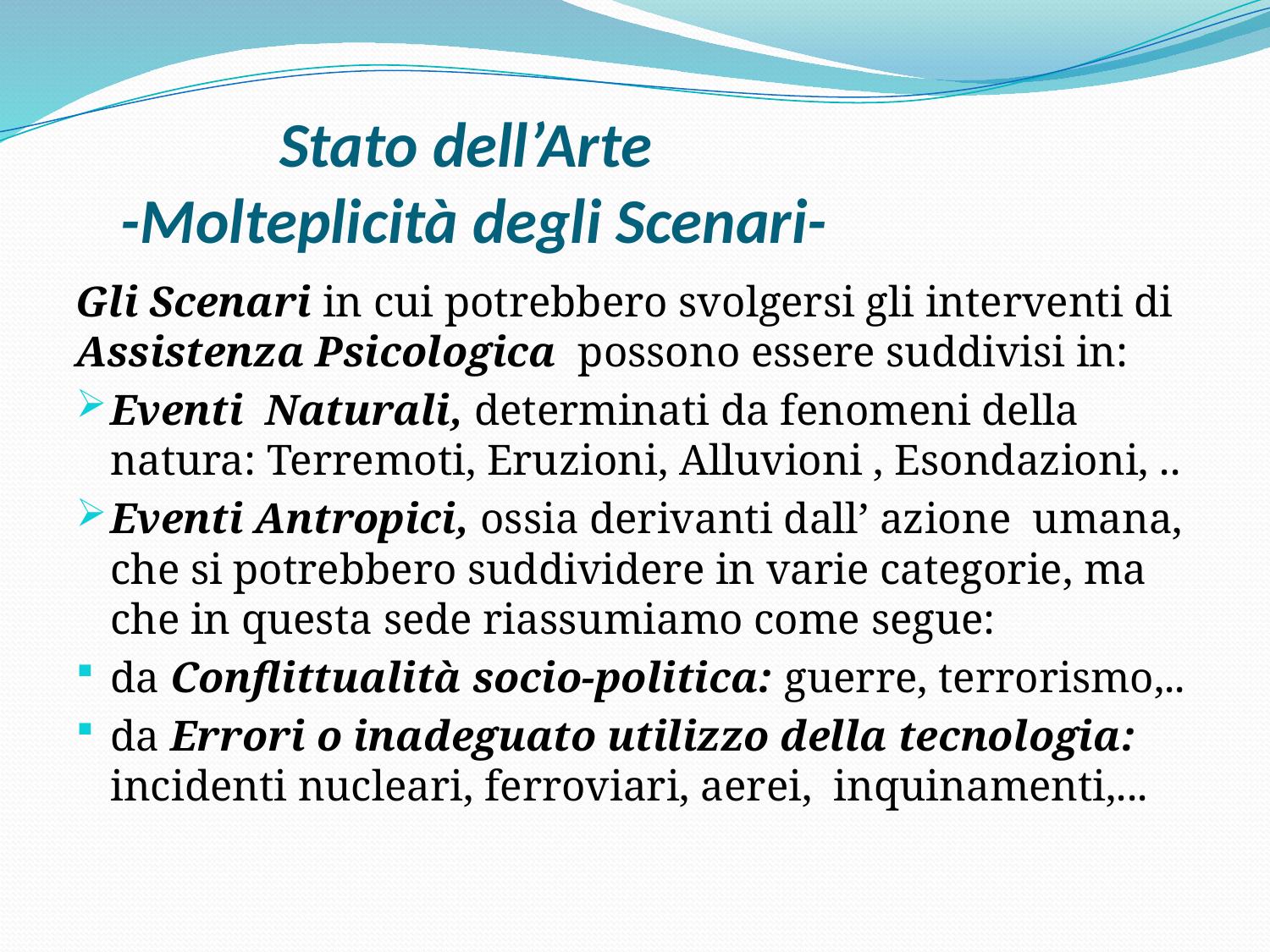

# Stato dell’Arte -Molteplicità degli Scenari-
Gli Scenari in cui potrebbero svolgersi gli interventi di  Assistenza Psicologica  possono essere suddivisi in:
Eventi  Naturali, determinati da fenomeni della natura: Terremoti, Eruzioni, Alluvioni , Esondazioni, ..
Eventi Antropici, ossia derivanti dall’ azione  umana, che si potrebbero suddividere in varie categorie, ma che in questa sede riassumiamo come segue:
da Conflittualità socio-politica: guerre, terrorismo,..
da Errori o inadeguato utilizzo della tecnologia: incidenti nucleari, ferroviari, aerei,  inquinamenti,...